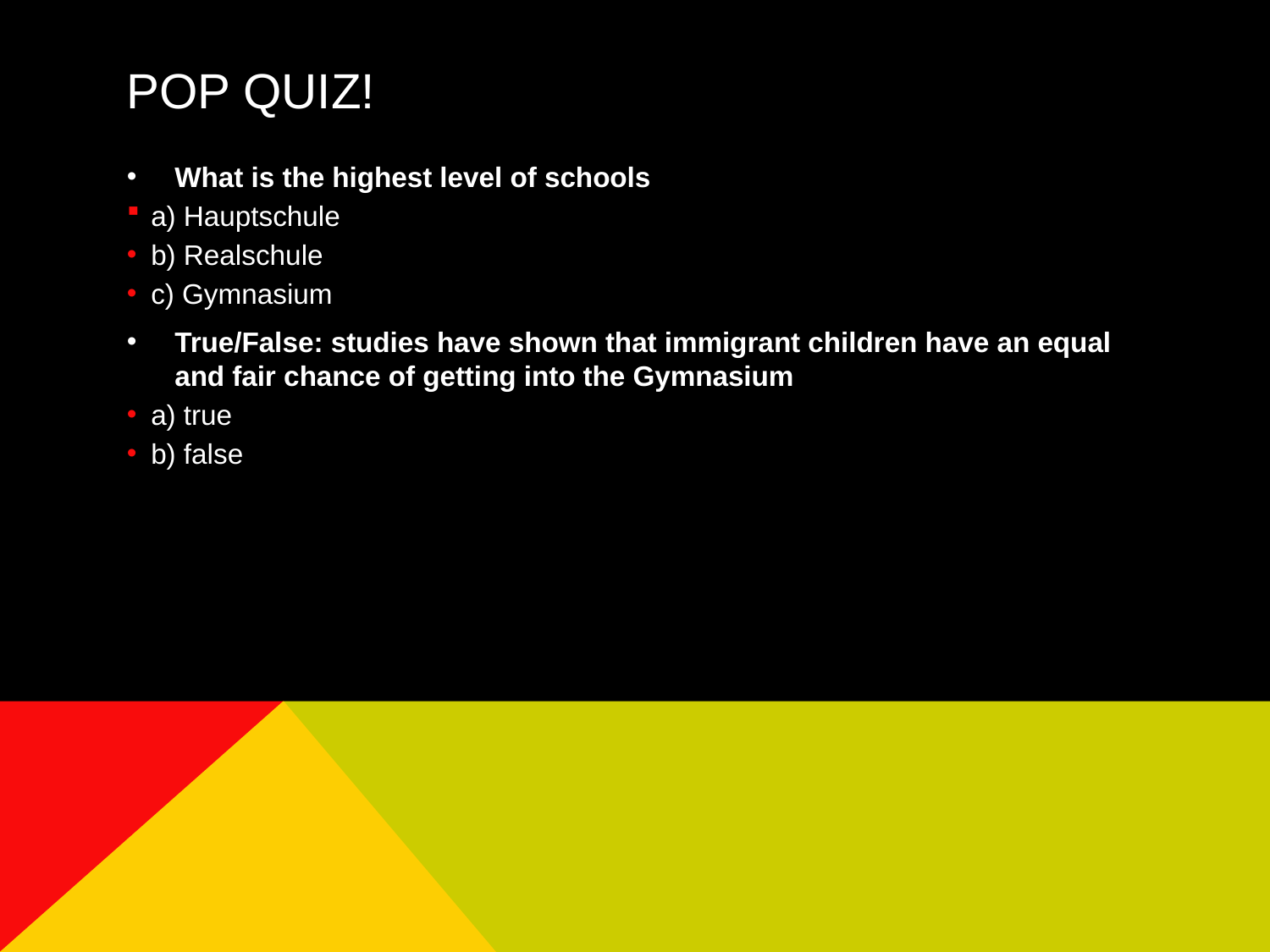

# Pop Quiz!
What is the highest level of schools
a) Hauptschule
b) Realschule
c) Gymnasium
True/False: studies have shown that immigrant children have an equal and fair chance of getting into the Gymnasium
a) true
b) false